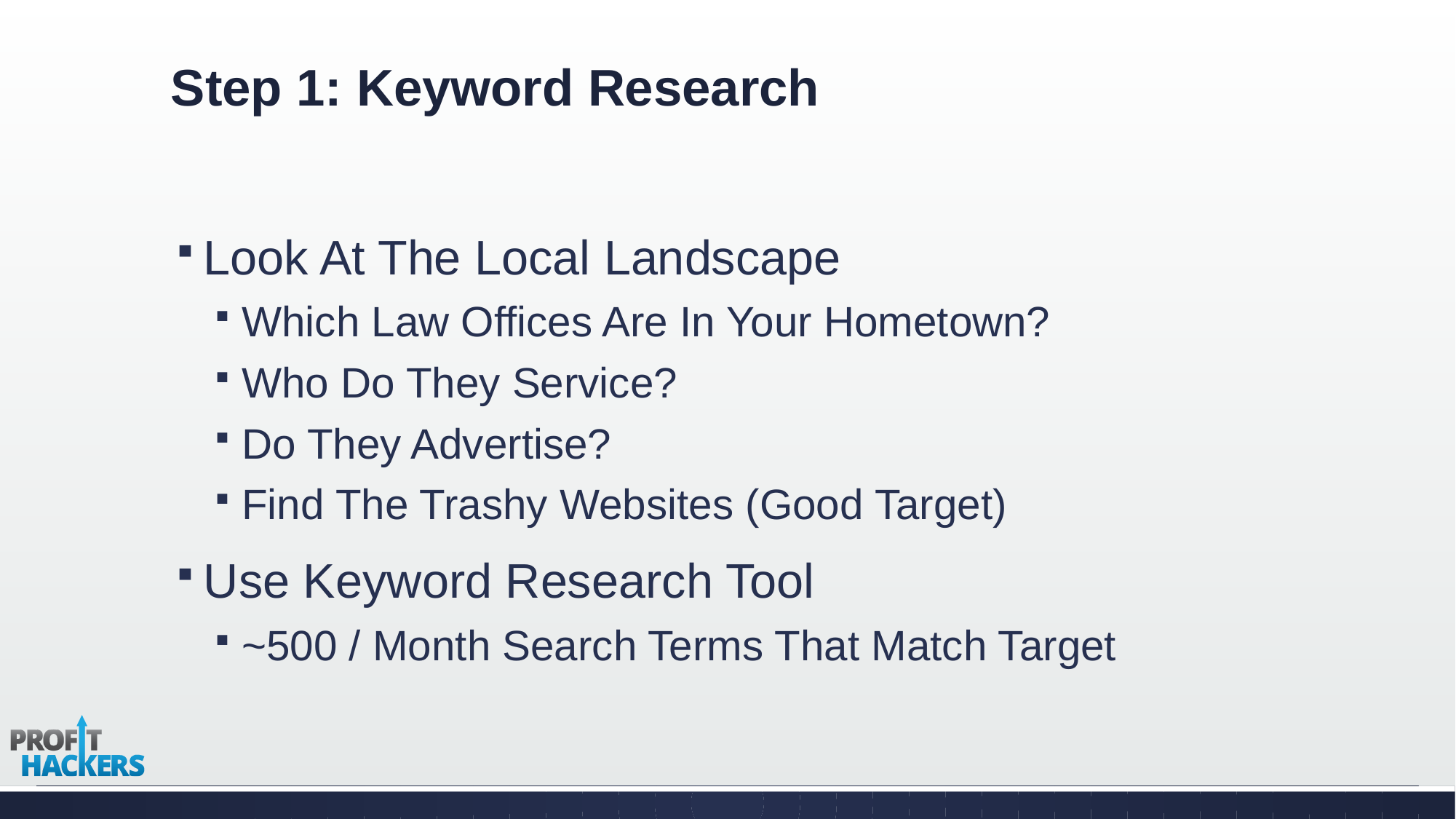

# Step 1: Keyword Research
Look At The Local Landscape
Which Law Offices Are In Your Hometown?
Who Do They Service?
Do They Advertise?
Find The Trashy Websites (Good Target)
Use Keyword Research Tool
~500 / Month Search Terms That Match Target